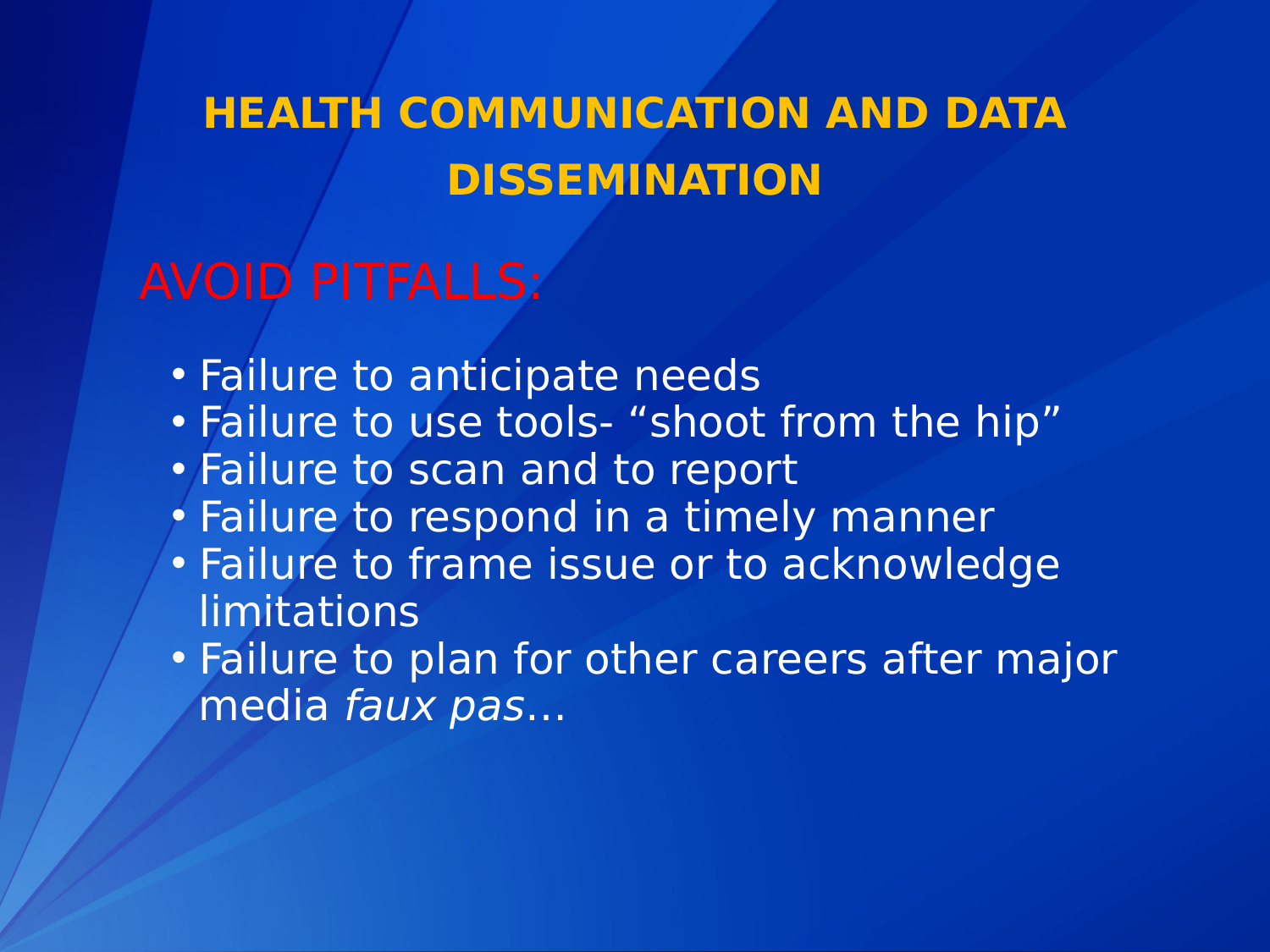

Health Communication and Data Dissemination
# AVOID PITFALLS:
 Failure to anticipate needs
 Failure to use tools- “shoot from the hip”
 Failure to scan and to report
 Failure to respond in a timely manner
 Failure to frame issue or to acknowledge
  limitations
 Failure to plan for other careers after major
  media faux pas…